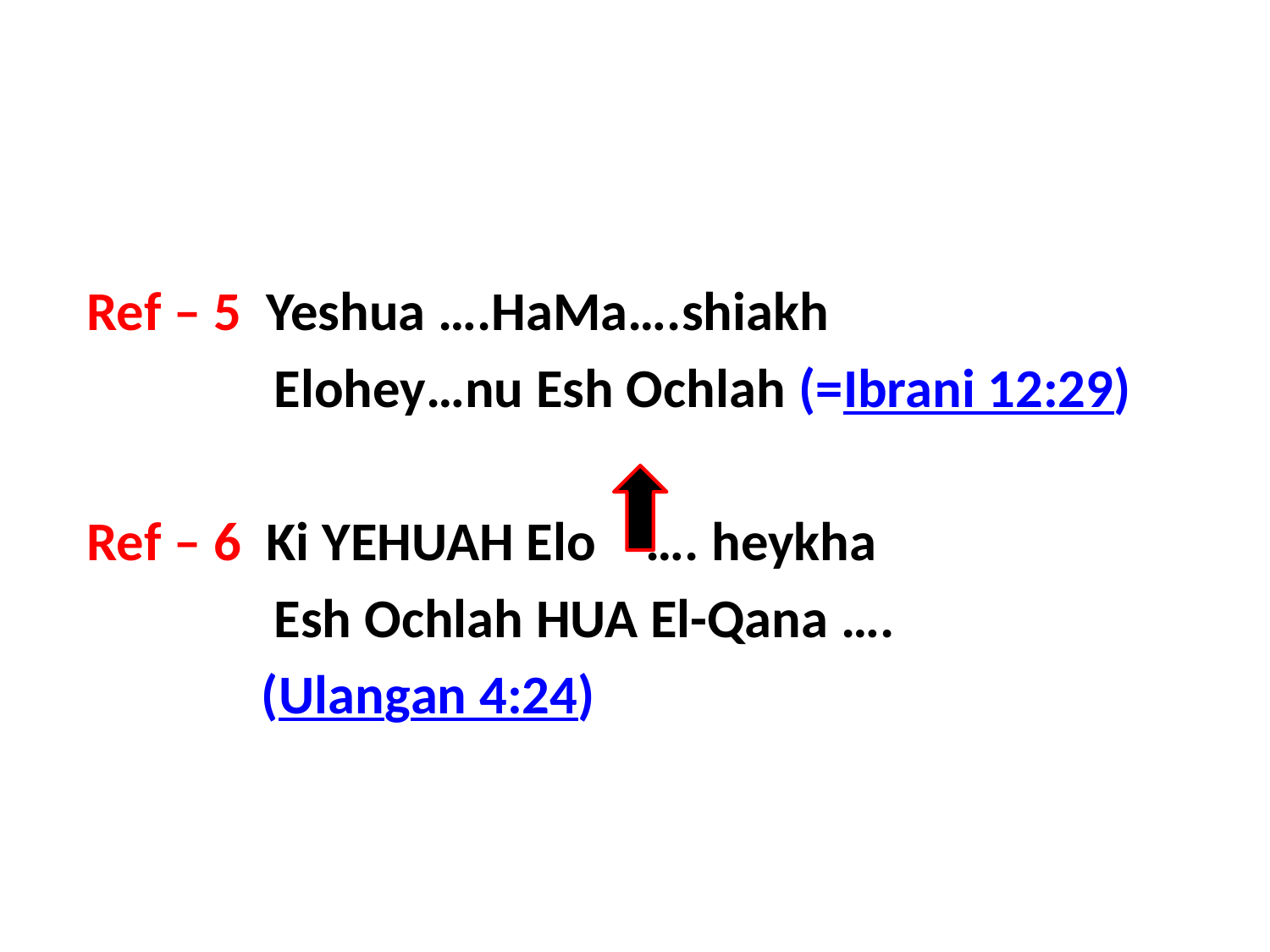

Ref – 5  Yeshua ….HaMa….shiakh
               Elohey…nu Esh Ochlah (=Ibrani 12:29)

Ref – 6  Ki YEHUAH Elo    …. heykha
               Esh Ochlah HUA El-Qana ….
              (Ulangan 4:24)